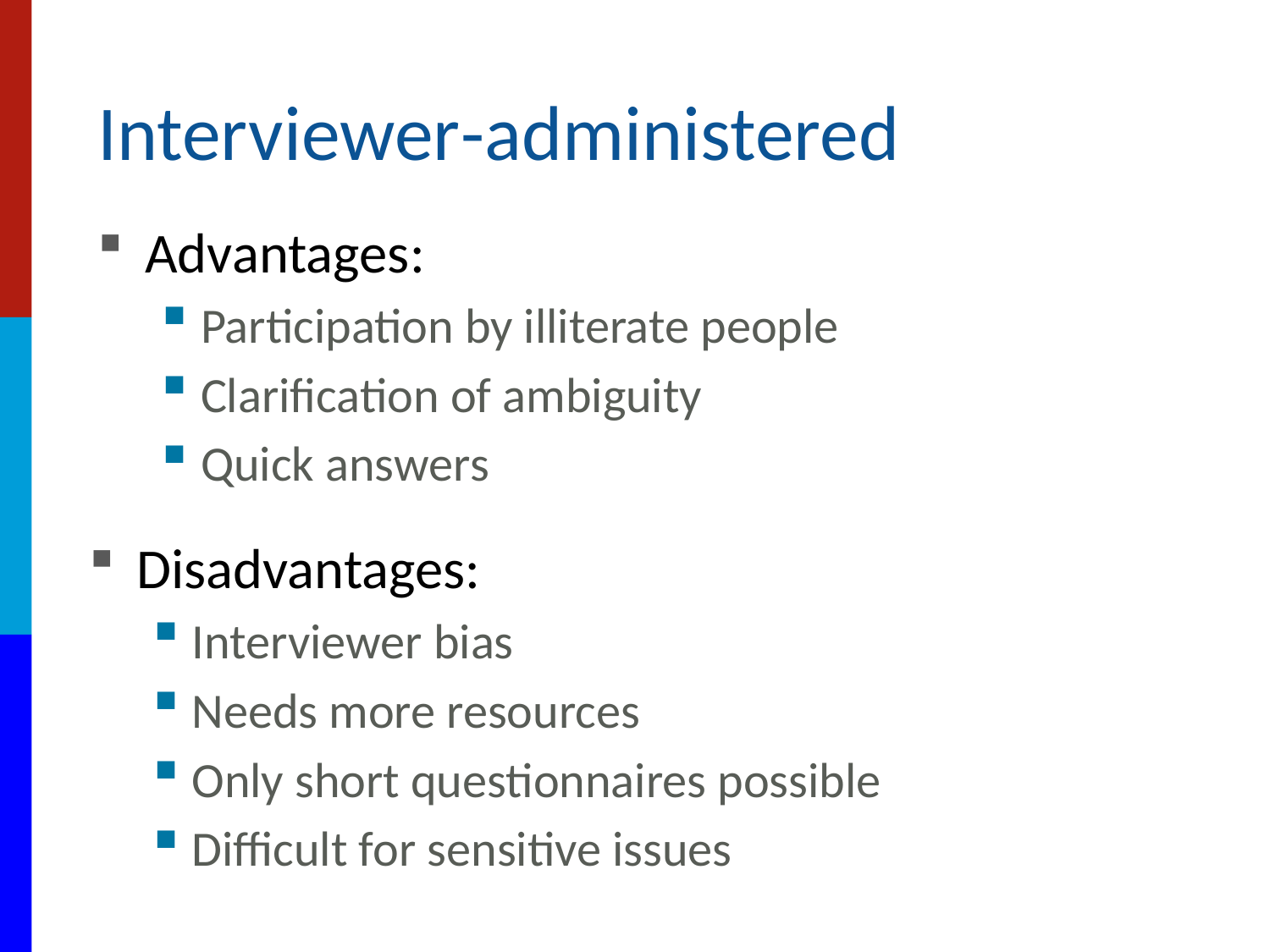

# Interviewer-administered

Disadvantages:
Interviewer bias
Needs more resources
Only short questionnaires possible
Difficult for sensitive issues

Advantages:
Participation by illiterate people
Clarification of ambiguity
Quick answers